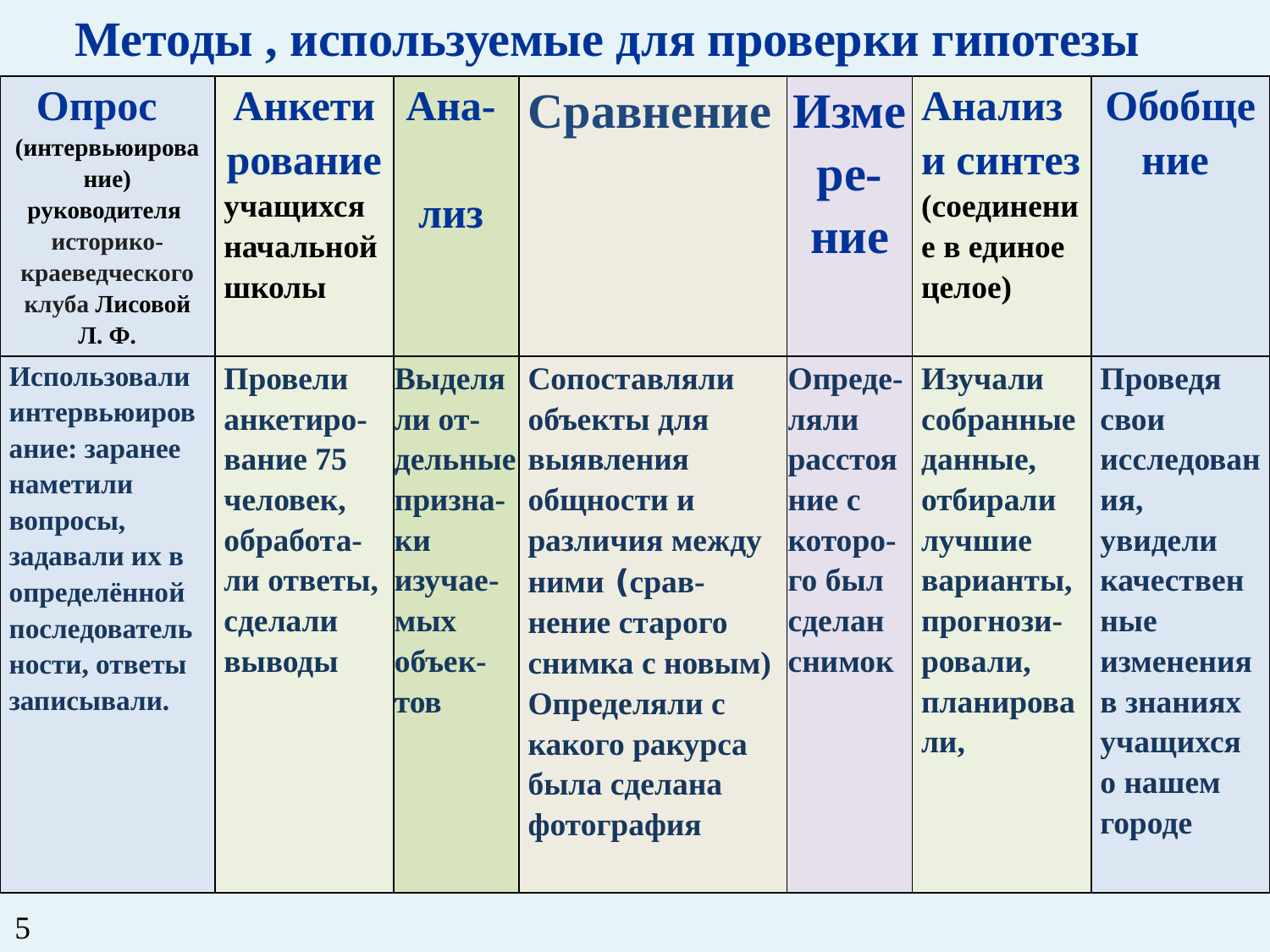

Методы , используемые для проверки гипотезы
| Опрос (интервьюирование) руководителя историко-краеведческого клуба Лисовой Л. Ф. | Анкетирование учащихся начальной школы | Ана- лиз | Сравнение | Измере-ние | Анализ и синтез (соединение в единое целое) | Обобщение |
| --- | --- | --- | --- | --- | --- | --- |
| Использовали интервьюирование: заранее наметили вопросы, задавали их в определённой последовательности, ответы записывали. | Провели анкетиро-вание 75 человек, обработа-ли ответы, сделали выводы | Выделяли от-дельные призна-ки изучае-мых объек-тов | Сопоставляли объекты для выявления общности и различия между ни­ми (срав-нение старого снимка с новым) Определяли с какого ракурса была сделана фотография | Опреде-ляли расстояние с которо-го был сделан снимок | Изучали собранные данные, отбирали лучшие варианты, прогнози-ровали, планировали, | Проведя свои исследования, увидели качественные изменения в знаниях учащихся о нашем городе |
5